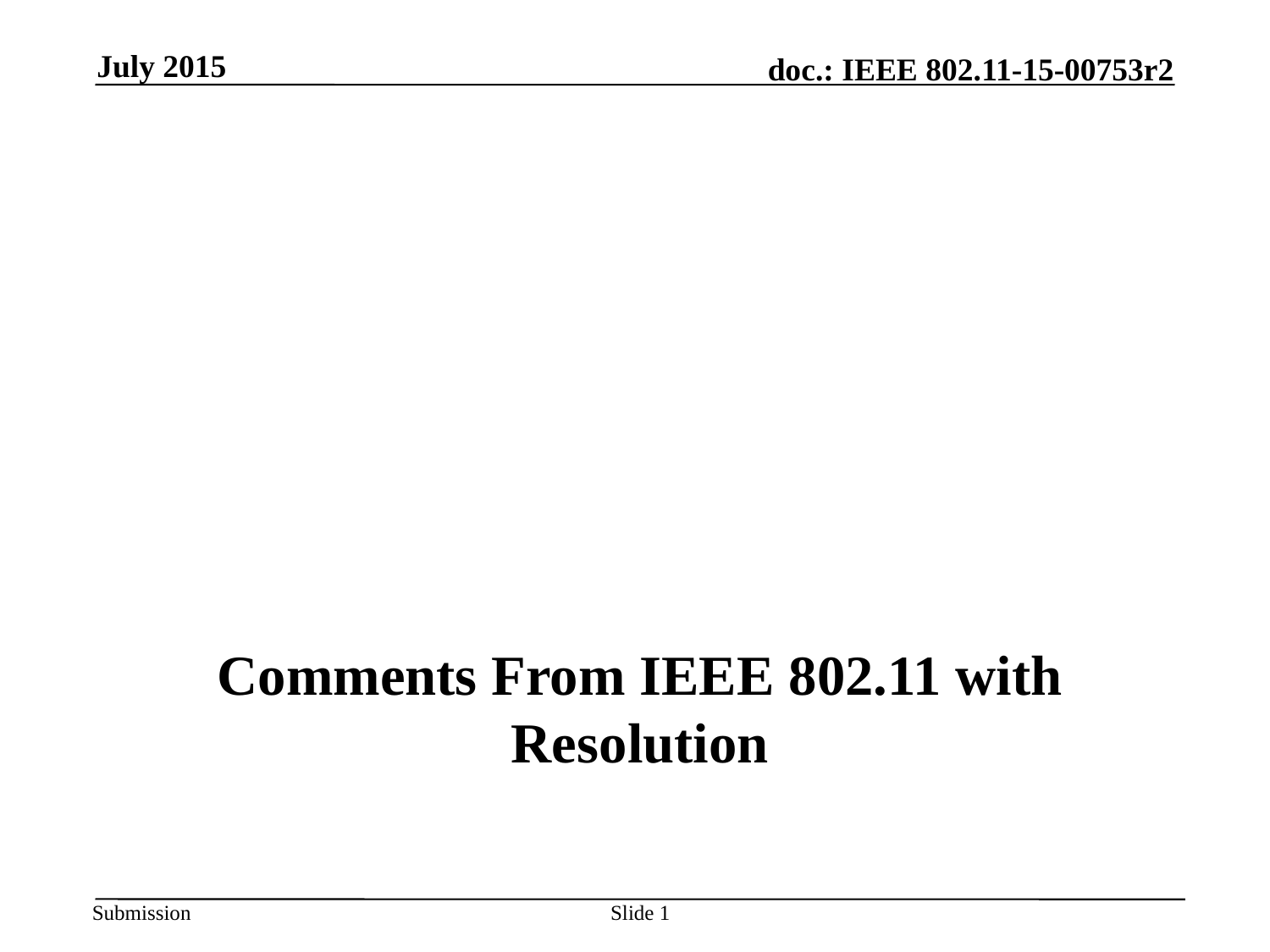

July 2015

# Comments From IEEE 802.11 with Resolution
Slide 1